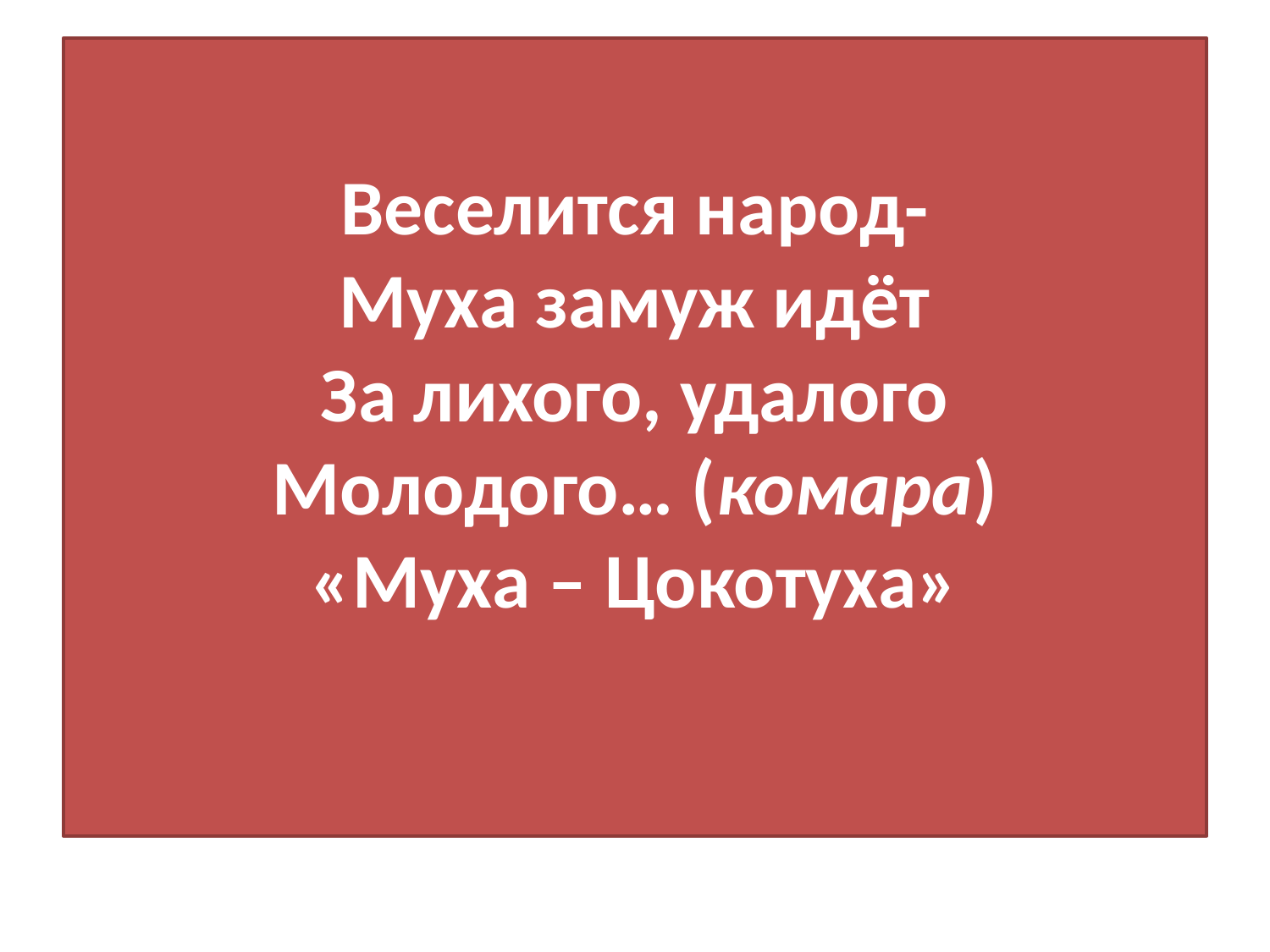

# Веселится народ- Муха замуж идёт За лихого, удалого Молодого… (комара) «Муха – Цокотуха»